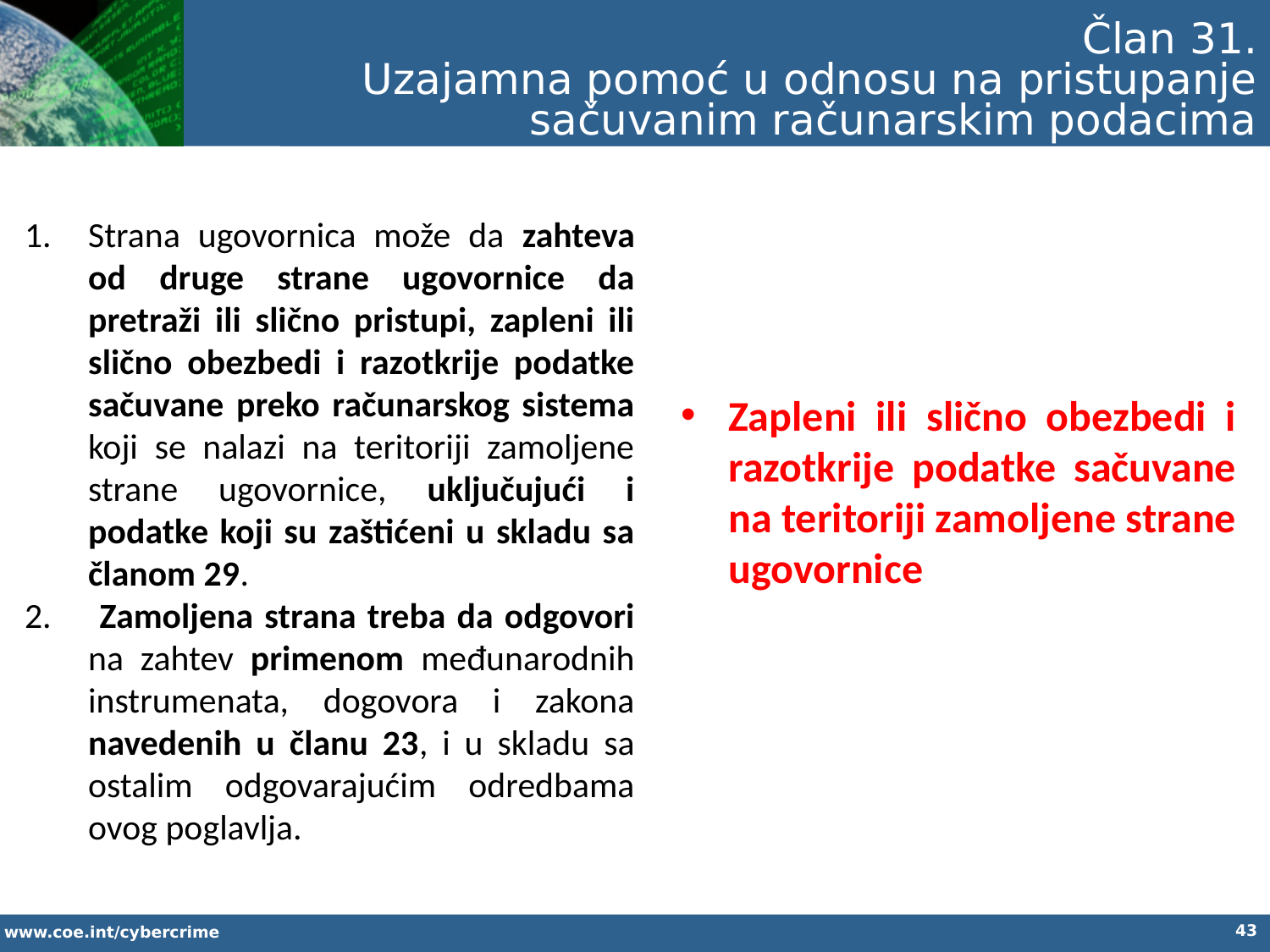

Član 31.
Uzajamna pomoć u odnosu na pristupanje sačuvanim računarskim podacima
Strana ugovornica može da zahteva od druge strane ugovornice da pretraži ili slično pristupi, zapleni ili slično obezbedi i razotkrije podatke sačuvane preko računarskog sistema koji se nalazi na teritoriji zamoljene strane ugovornice, uključujući i podatke koji su zaštićeni u skladu sa članom 29.
 Zamoljena strana treba da odgovori na zahtev primenom međunarodnih instrumenata, dogovora i zakona navedenih u članu 23, i u skladu sa ostalim odgovarajućim odredbama ovog poglavlja.
Zapleni ili slično obezbedi i razotkrije podatke sačuvane na teritoriji zamoljene strane ugovornice
43